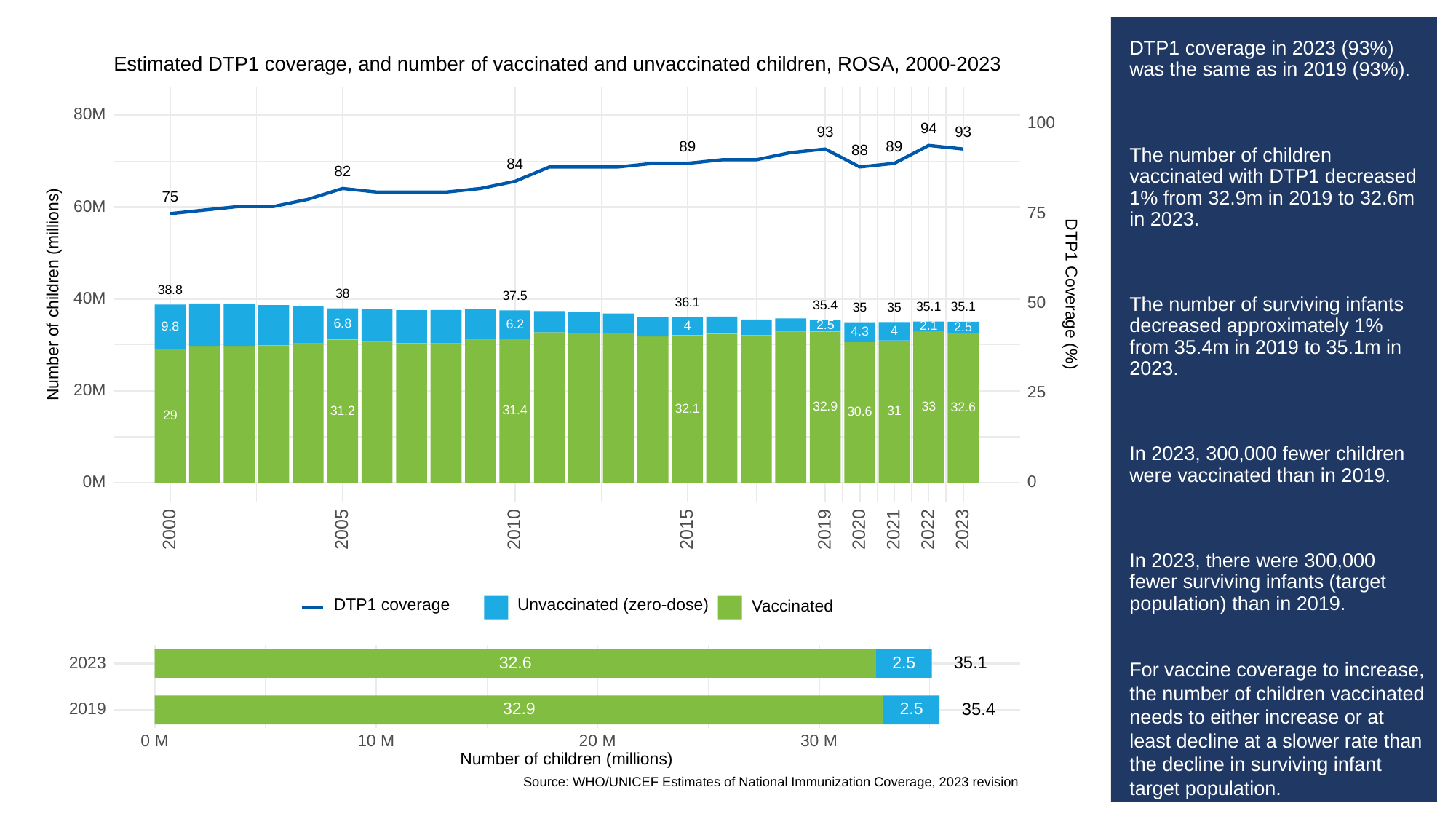

# DTP1 coverage in 2023 (93%) was the same as in 2019 (93%).

The number of children vaccinated with DTP1 decreased 1% from 32.9m in 2019 to 32.6m in 2023.

The number of surviving infants decreased approximately 1% from 35.4m in 2019 to 35.1m in 2023.

In 2023, 300,000 fewer children were vaccinated than in 2019.

In 2023, there were 300,000 fewer surviving infants (target population) than in 2019.

For vaccine coverage to increase, the number of children vaccinated needs to either increase or at least decline at a slower rate than the decline in surviving infant target population.

Estimated DTP1 coverage, and number of vaccinated and unvaccinated children, ROSA, 2000-2023

80M

100
94
93
93
89
89
88

84

82
75
60M

75

38.8
Number of children (millions)
DTP1 Coverage (%)
38
37.5
40M
50
36.1

35.4
35.1
35.1

35
35

6.8

6.2

2.5
4

2.1
9.8

2.5
4
4.3

20M
25

33
32.9
32.6
32.1
31.4
31.2
31
30.6
29

0M
0

2023
2000
2005
2010
2015
2019
2020
2021
2022

Unvaccinated (zero-dose)
DTP1 coverage
Vaccinated

35.1
32.6
2.5
2023

35.4
32.9
2.5
2019

30 M
0 M
10 M
20 M
Number of children (millions)
Source: WHO/UNICEF Estimates of National Immunization Coverage, 2023 revision